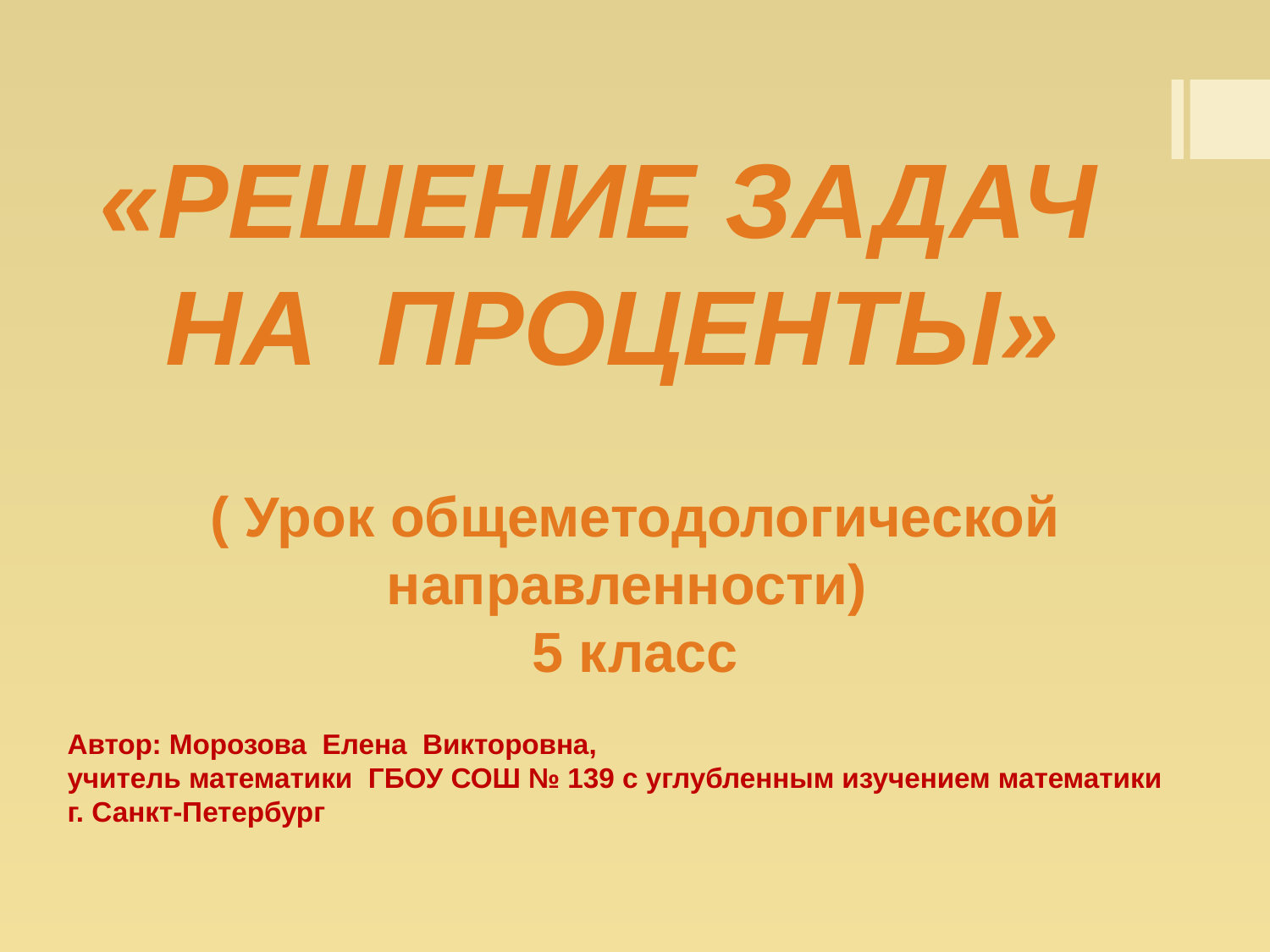

«Решение задач
на  проценты»
( Урок общеметодологической направленности)
5 класс
Автор: Морозова  Елена  Викторовна,
учитель математики  ГБОУ СОШ № 139 с углубленным изучением математики
г. Санкт-Петербург